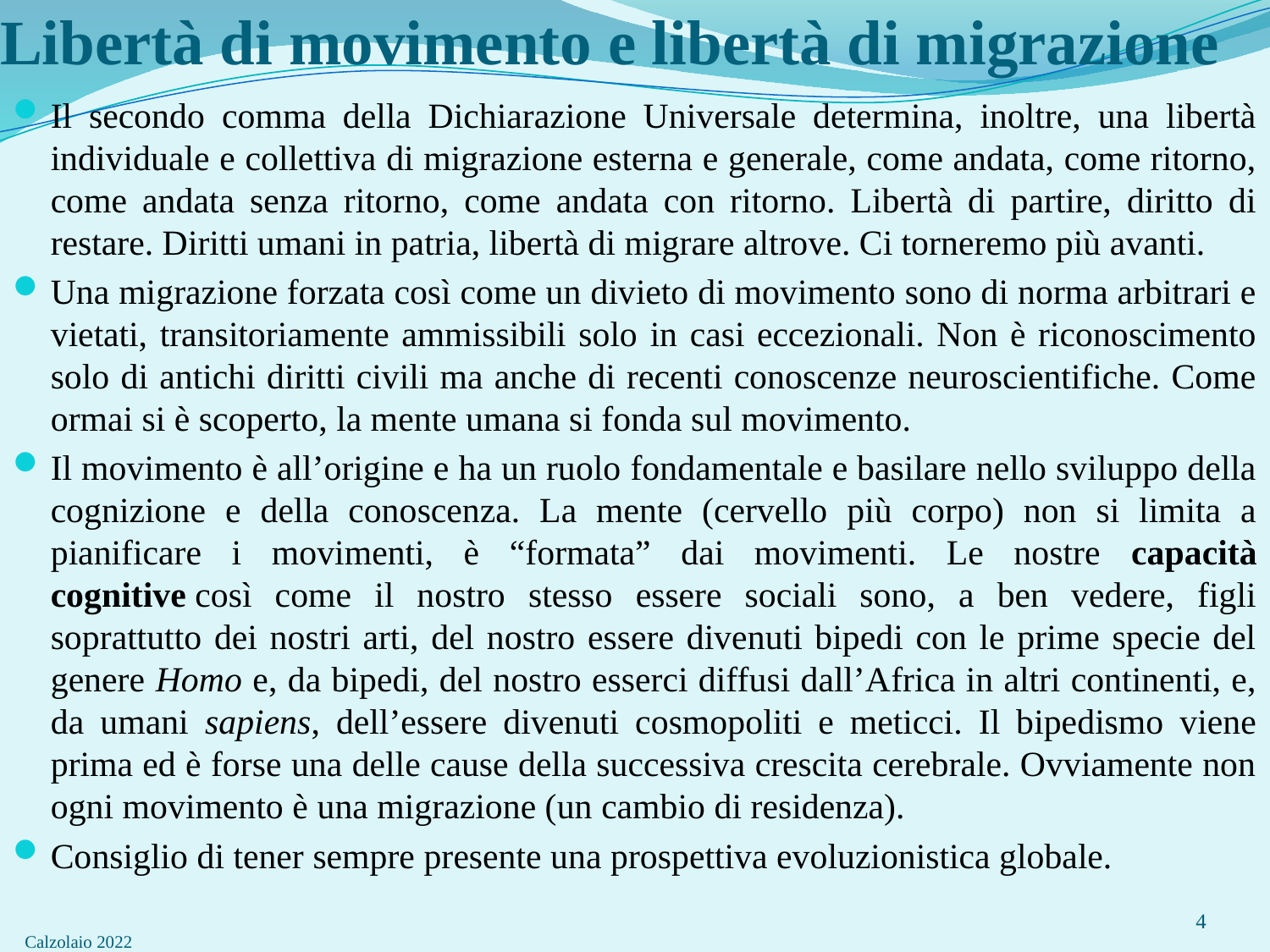

# Libertà di movimento e libertà di migrazione
Il secondo comma della Dichiarazione Universale determina, inoltre, una libertà individuale e collettiva di migrazione esterna e generale, come andata, come ritorno, come andata senza ritorno, come andata con ritorno. Libertà di partire, diritto di restare. Diritti umani in patria, libertà di migrare altrove. Ci torneremo più avanti.
Una migrazione forzata così come un divieto di movimento sono di norma arbitrari e vietati, transitoriamente ammissibili solo in casi eccezionali. Non è riconoscimento solo di antichi diritti civili ma anche di recenti conoscenze neuroscientifiche. Come ormai si è scoperto, la mente umana si fonda sul movimento.
Il movimento è all’origine e ha un ruolo fondamentale e basilare nello sviluppo della cognizione e della conoscenza. La mente (cervello più corpo) non si limita a pianificare i movimenti, è “formata” dai movimenti. Le nostre capacità cognitive così come il nostro stesso essere sociali sono, a ben vedere, figli soprattutto dei nostri arti, del nostro essere divenuti bipedi con le prime specie del genere Homo e, da bipedi, del nostro esserci diffusi dall’Africa in altri continenti, e, da umani sapiens, dell’essere divenuti cosmopoliti e meticci. Il bipedismo viene prima ed è forse una delle cause della successiva crescita cerebrale. Ovviamente non ogni movimento è una migrazione (un cambio di residenza).
Consiglio di tener sempre presente una prospettiva evoluzionistica globale.
Calzolaio 2022
4